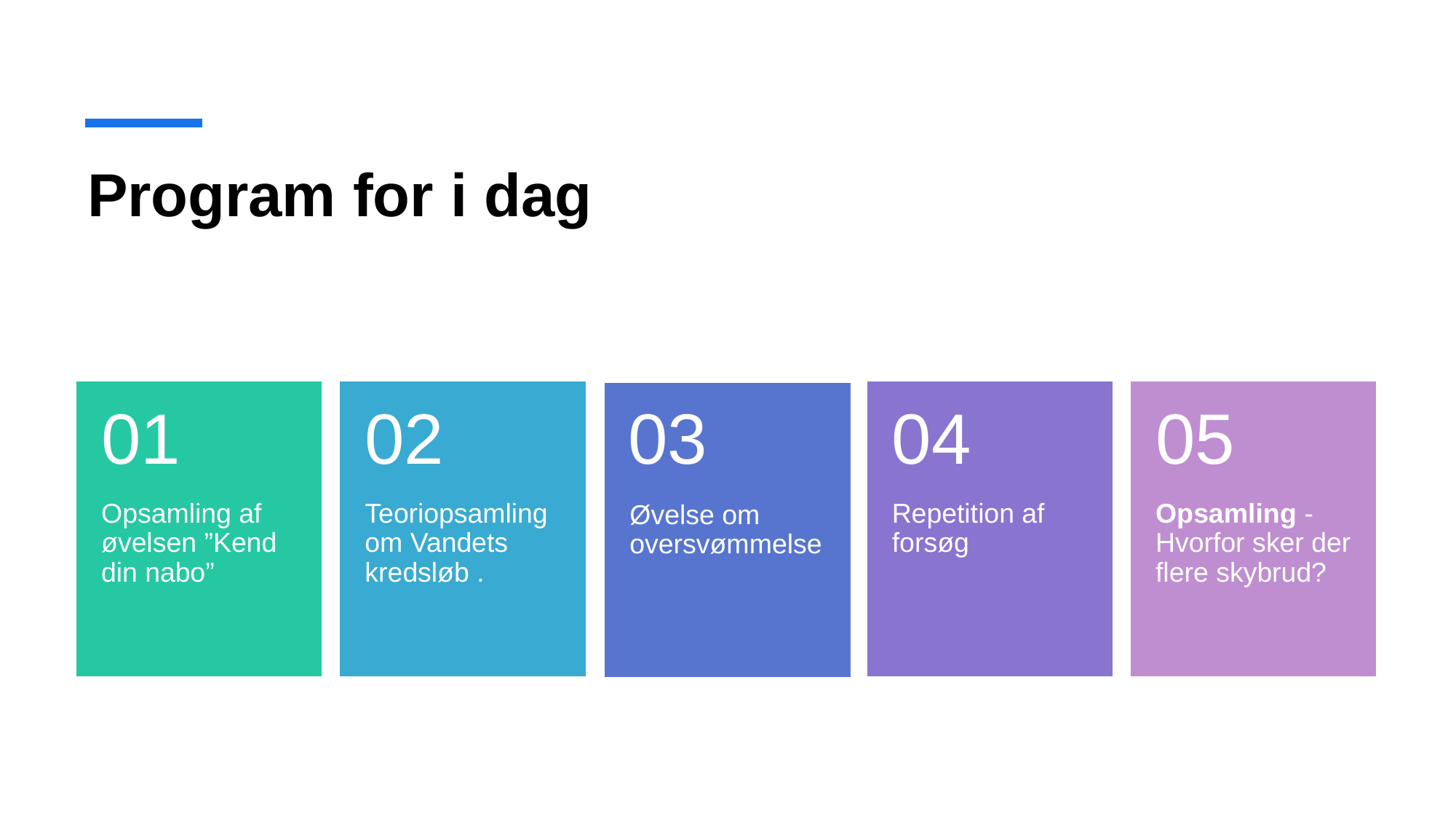

# Program for i dag
Opsamling af øvelsen ”Kend din nabo”
01
Teoriopsamling om Vandets kredsløb .
02
Øvelse om oversvømmelse
03
Repetition af forsøg
04
Opsamling - Hvorfor sker der flere skybrud?
05